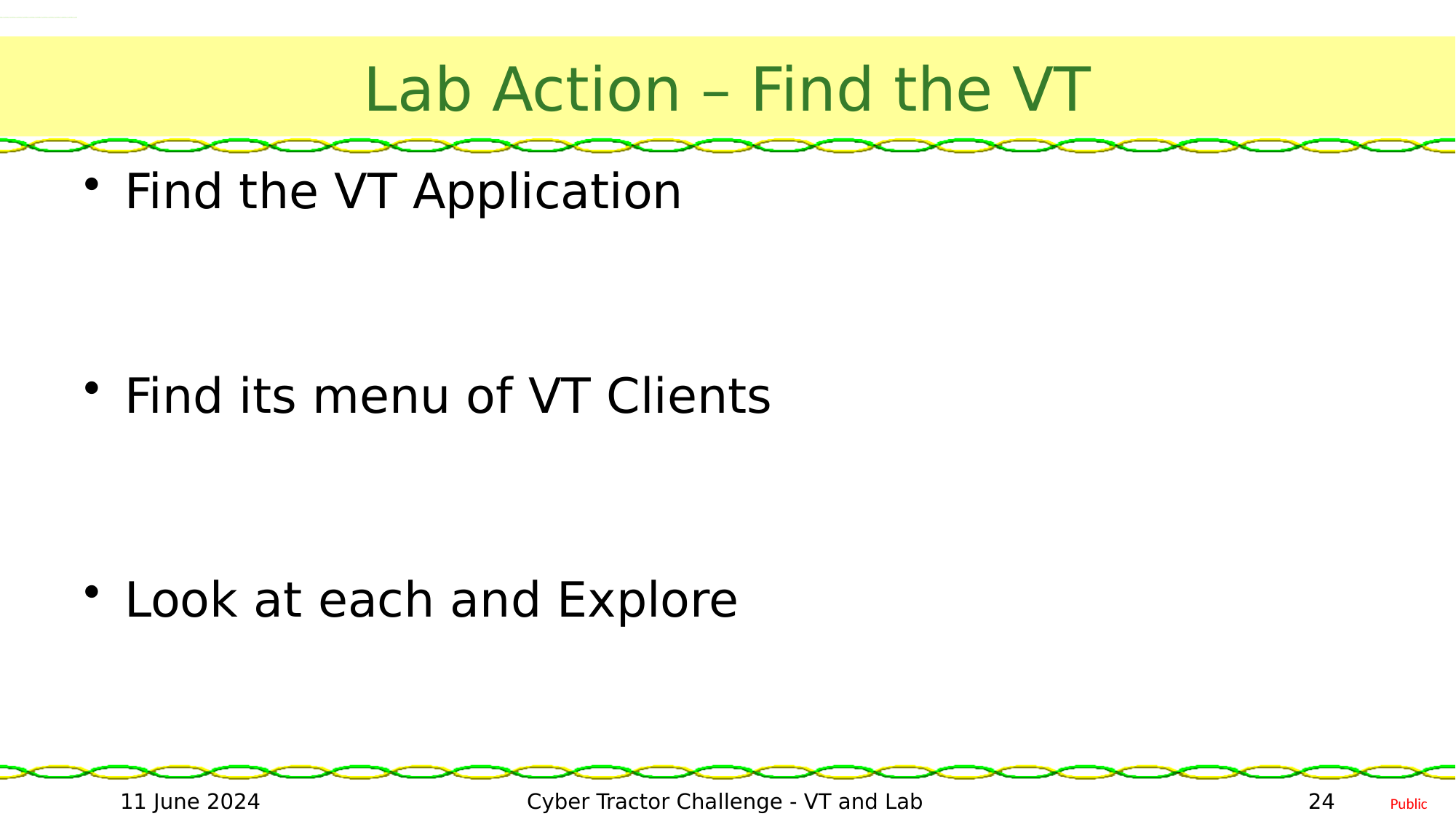

# Lab Action – Find the VT
Find the VT Application

Find its menu of VT Clients

Look at each and Explore

11 June 2024
Cyber Tractor Challenge - VT and Lab
24